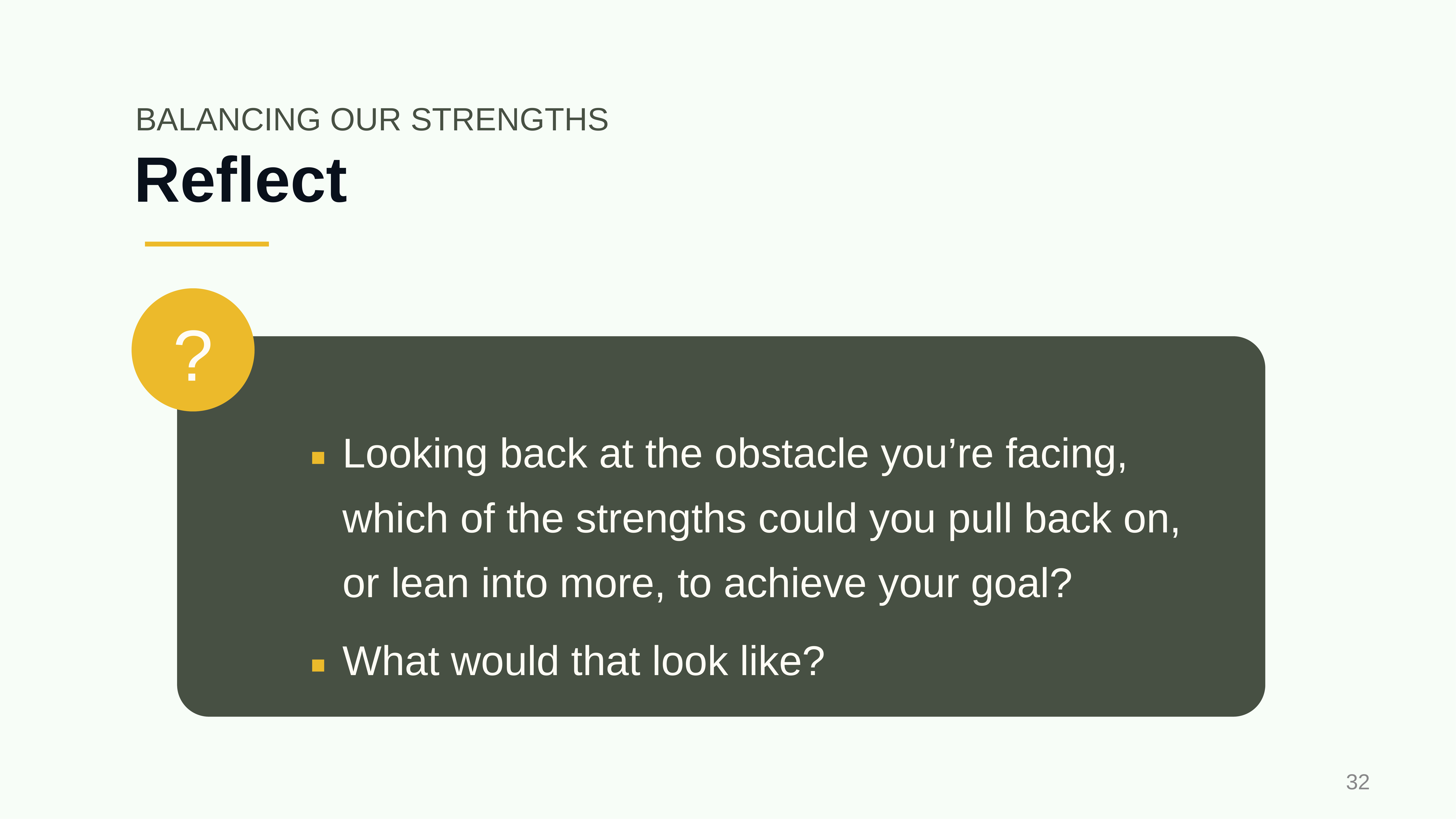

BALANCING OUR STRENGTHS
# Reflect

?

Looking back at the obstacle you’re facing, which of the strengths could you pull back on, or lean into more, to achieve your goal?
What would that look like?
32